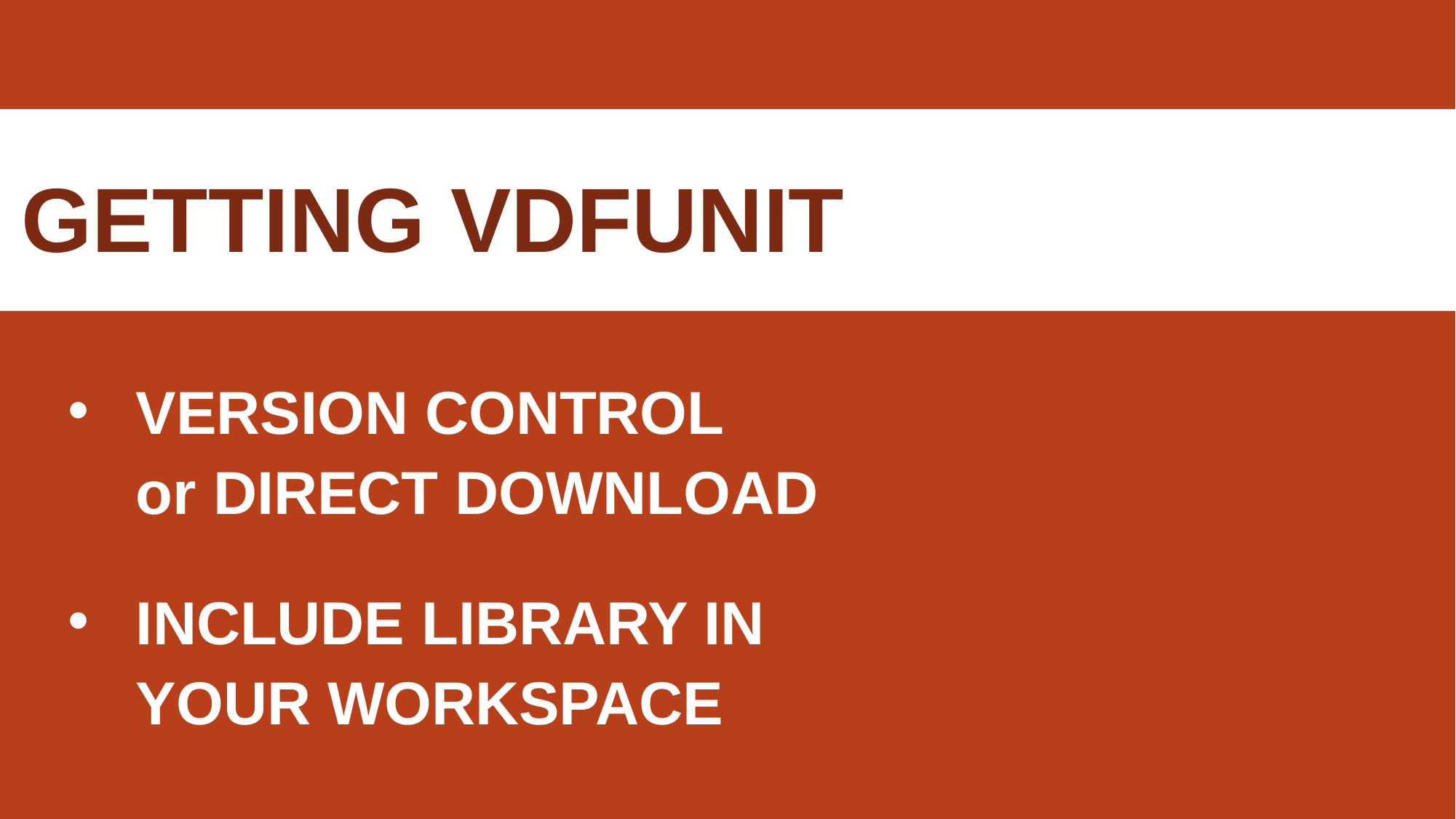

# GETTING VDFUNIT
VERSION CONTROL
or DIRECT DOWNLOAD

INCLUDE LIBRARY IN
YOUR WORKSPACE